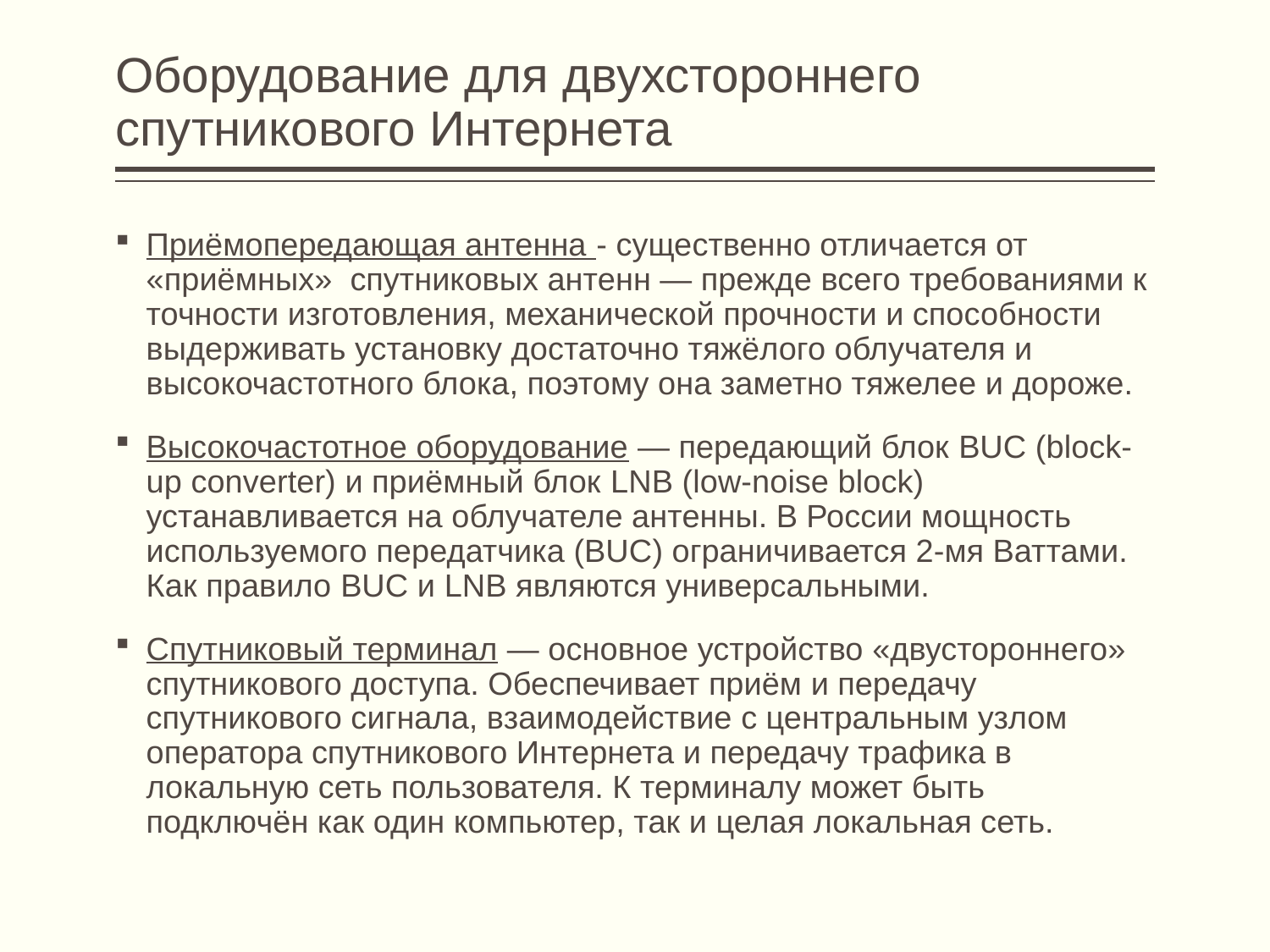

# Оборудование для двухстороннего спутникового Интернета
Приёмопередающая антенна - существенно отличается от «приёмных»  спутниковых антенн — прежде всего требованиями к точности изготовления, механической прочности и способности выдерживать установку достаточно тяжёлого облучателя и высокочастотного блока, поэтому она заметно тяжелее и дороже.
Высокочастотное оборудование — передающий блок BUC (block-up converter) и приёмный блок LNB (low-noise block) устанавливается на облучателе антенны. В России мощность используемого передатчика (BUC) ограничивается 2-мя Ваттами. Как правило BUC и LNB являются универсальными.
Спутниковый терминал — основное устройство «двустороннего» спутникового доступа. Обеспечивает приём и передачу спутникового сигнала, взаимодействие с центральным узлом оператора спутникового Интернета и передачу трафика в локальную сеть пользователя. К терминалу может быть подключён как один компьютер, так и целая локальная сеть.